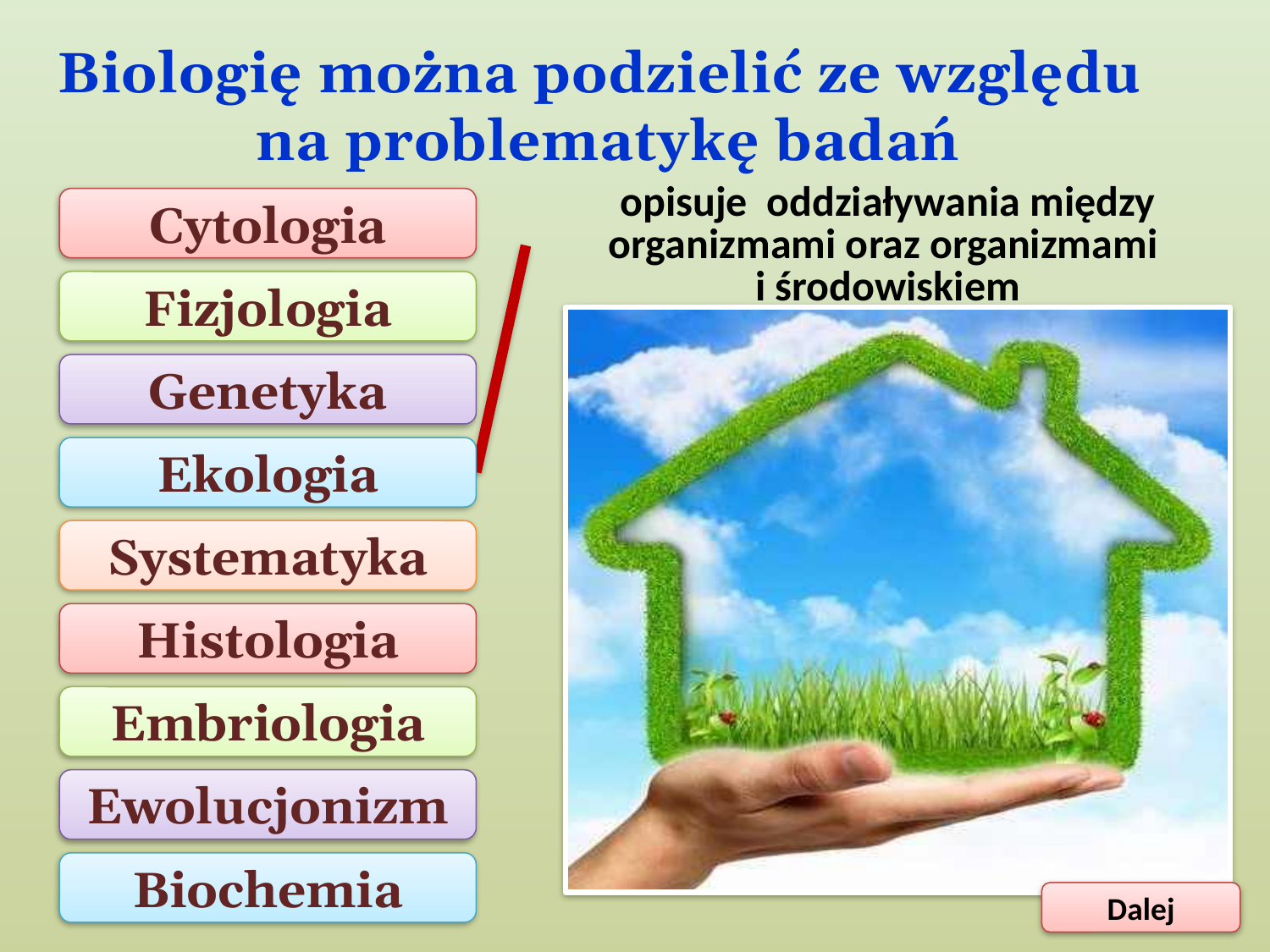

Biologię można podzielić ze względu
na problematykę badań
opisuje  oddziaływania między organizmami oraz organizmami
i środowiskiem
Cytologia
Fizjologia

Genetyka
Ekologia
Systematyka
Histologia
Embriologia
Ewolucjonizm
Biochemia
Autor: Elżbieta Jarębska
Dalej